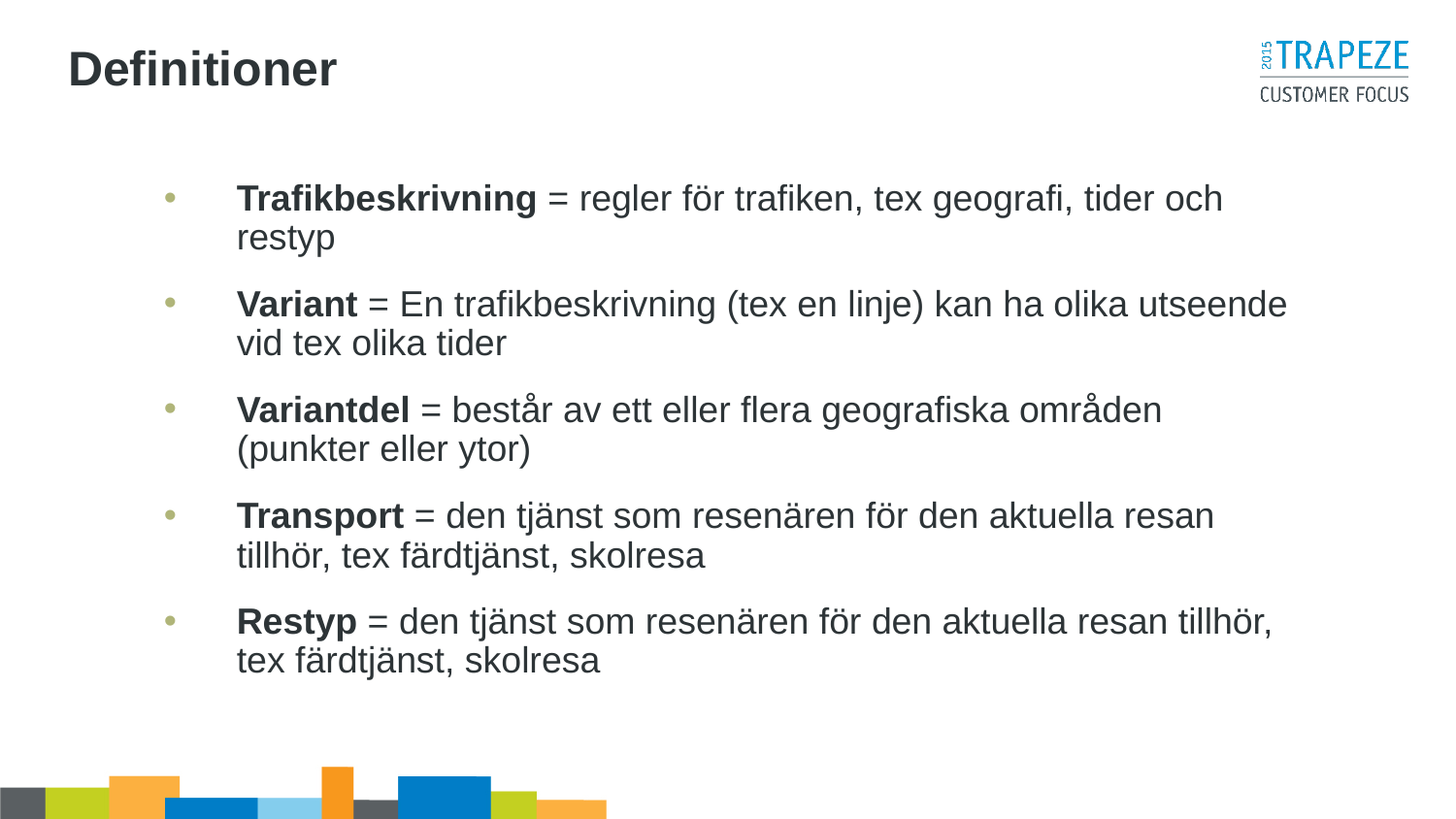

# Definitioner
Trafikbeskrivning = regler för trafiken, tex geografi, tider och restyp
Variant = En trafikbeskrivning (tex en linje) kan ha olika utseende vid tex olika tider
Variantdel = består av ett eller flera geografiska områden (punkter eller ytor)
Transport = den tjänst som resenären för den aktuella resan tillhör, tex färdtjänst, skolresa
Restyp = den tjänst som resenären för den aktuella resan tillhör, tex färdtjänst, skolresa